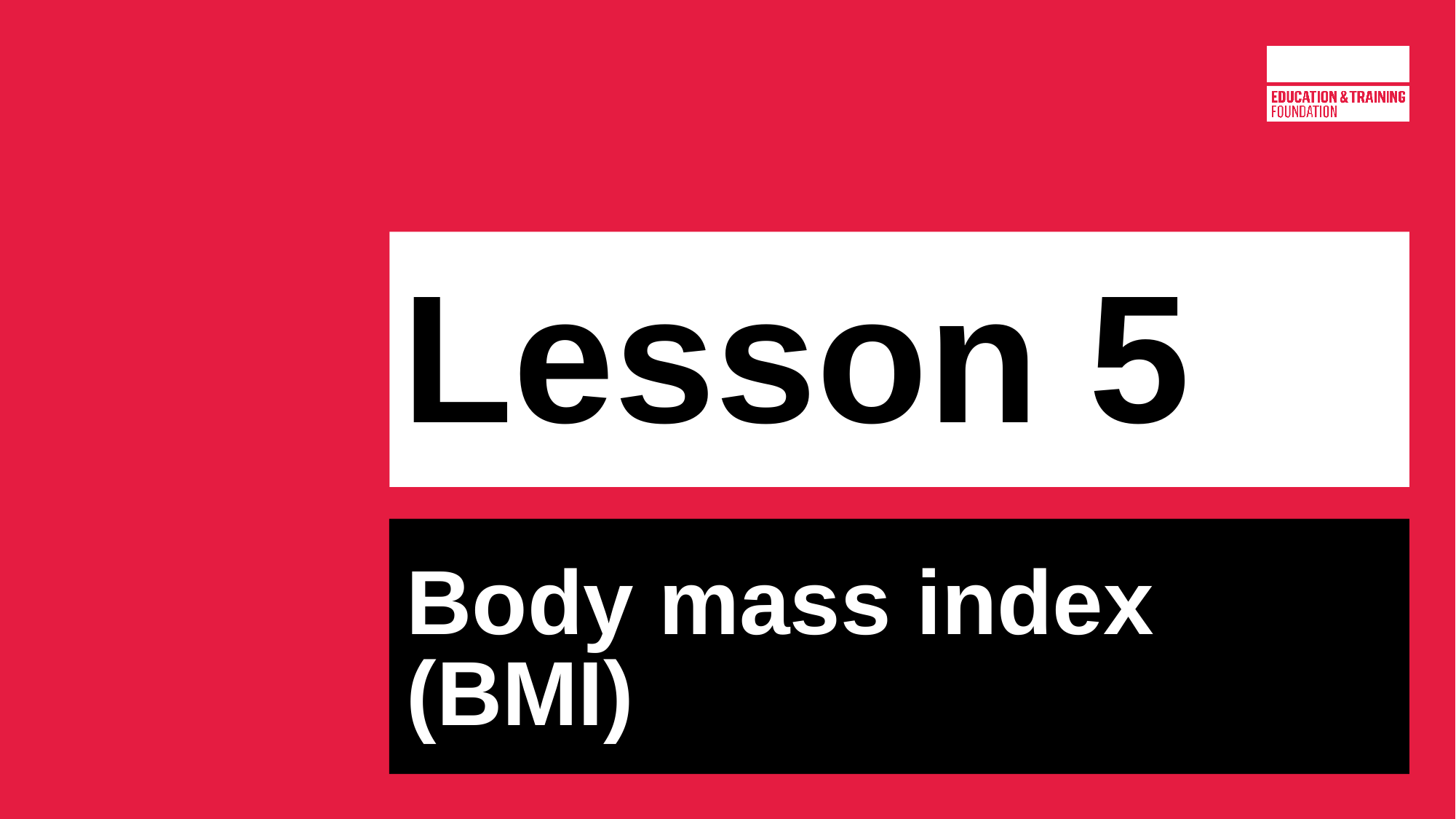

# Lesson 5
Body mass index (BMI)